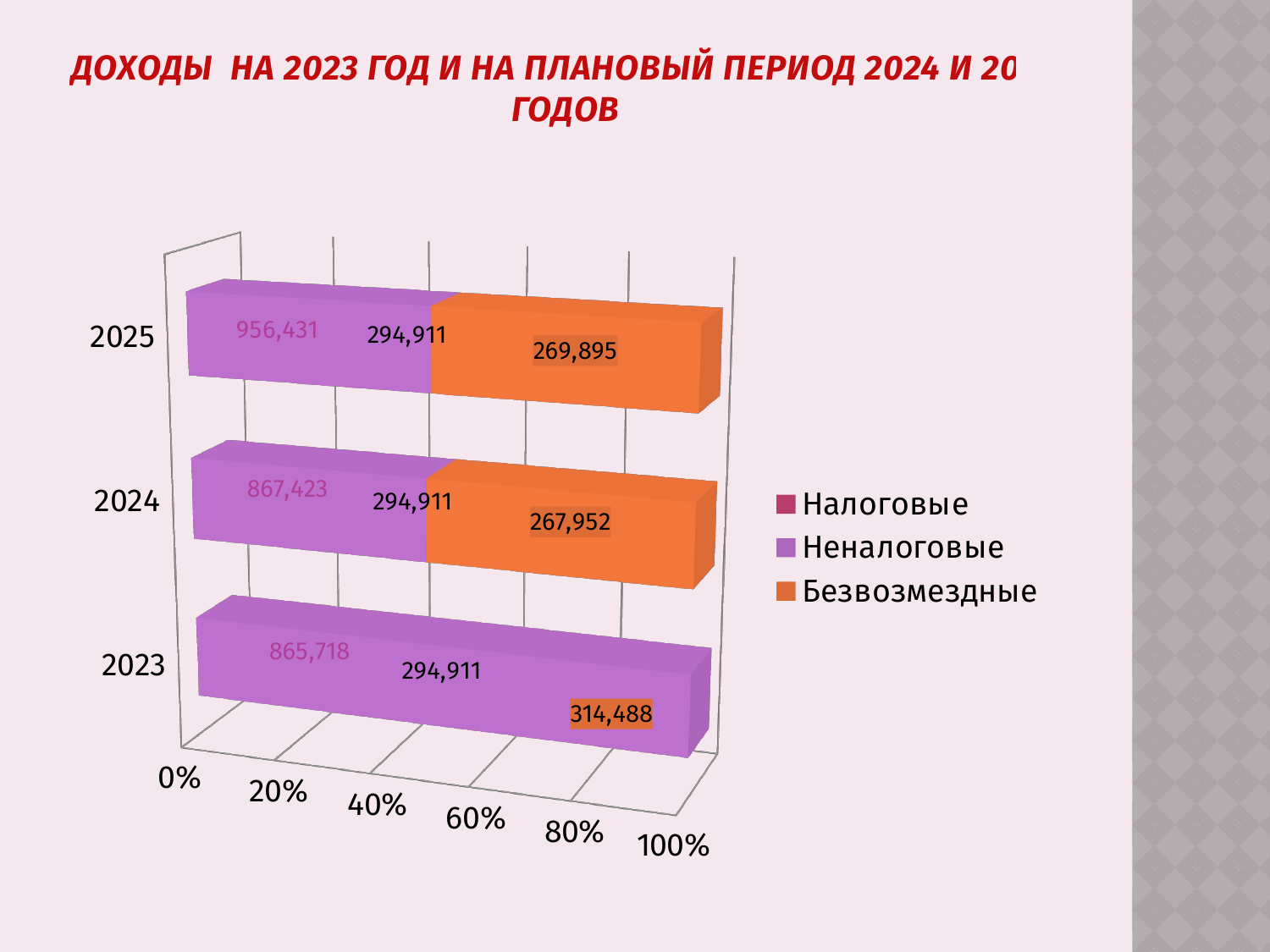

# Доходы  на 2023 год и на плановый период 2024 и 2025 годов

[unsupported chart]